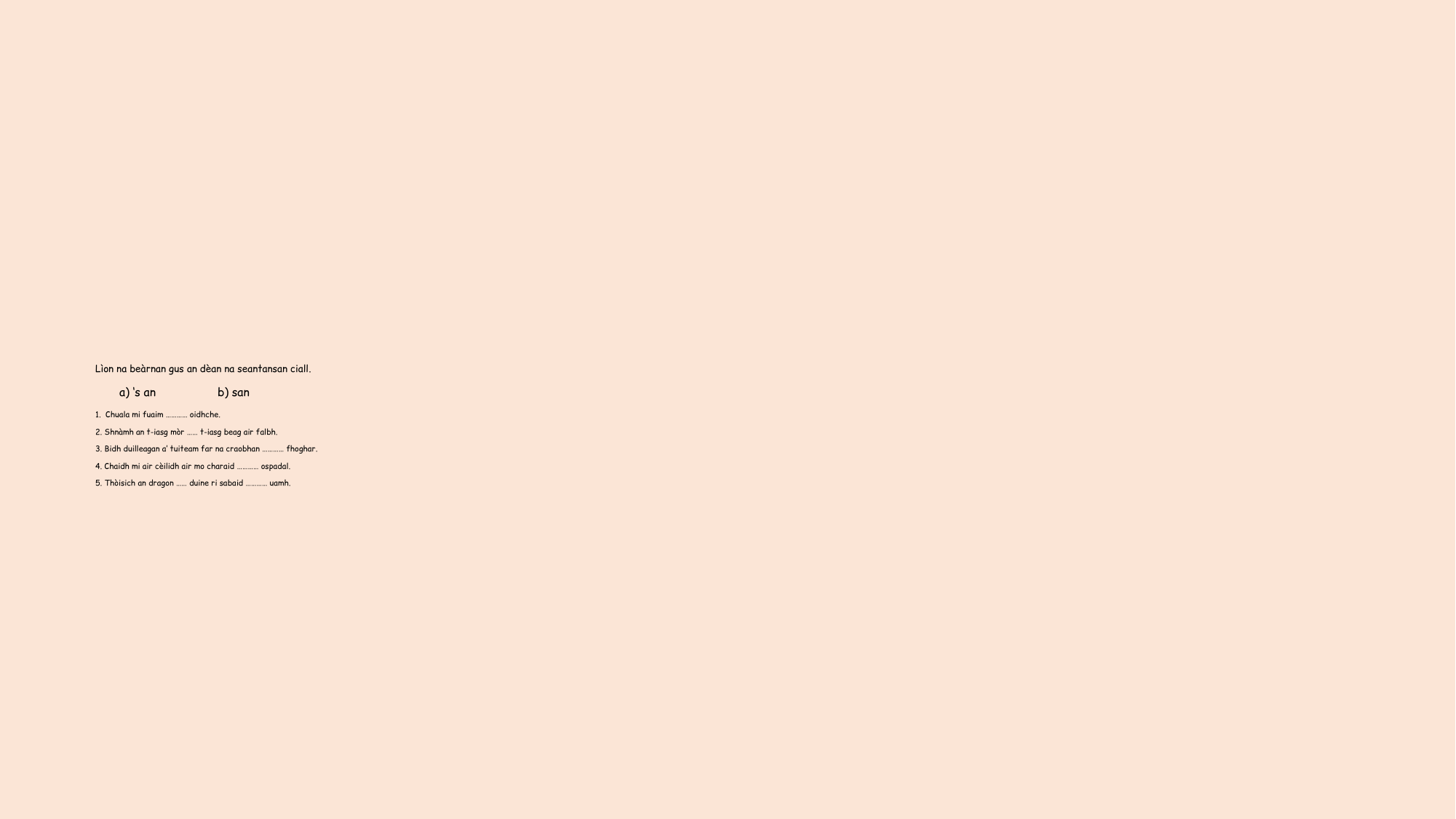

# Lìon na beàrnan gus an dèan na seantansan ciall. a) ‘s an                  b) san 1.  Chuala mi fuaim ………… oidhche. 2. Shnàmh an t-iasg mòr …… t-iasg beag air falbh. 3. Bidh duilleagan a’ tuiteam far na craobhan ………… fhoghar. 4. Chaidh mi air cèilidh air mo charaid ………… ospadal. 5. Thòisich an dragon …… duine ri sabaid ………… uamh.